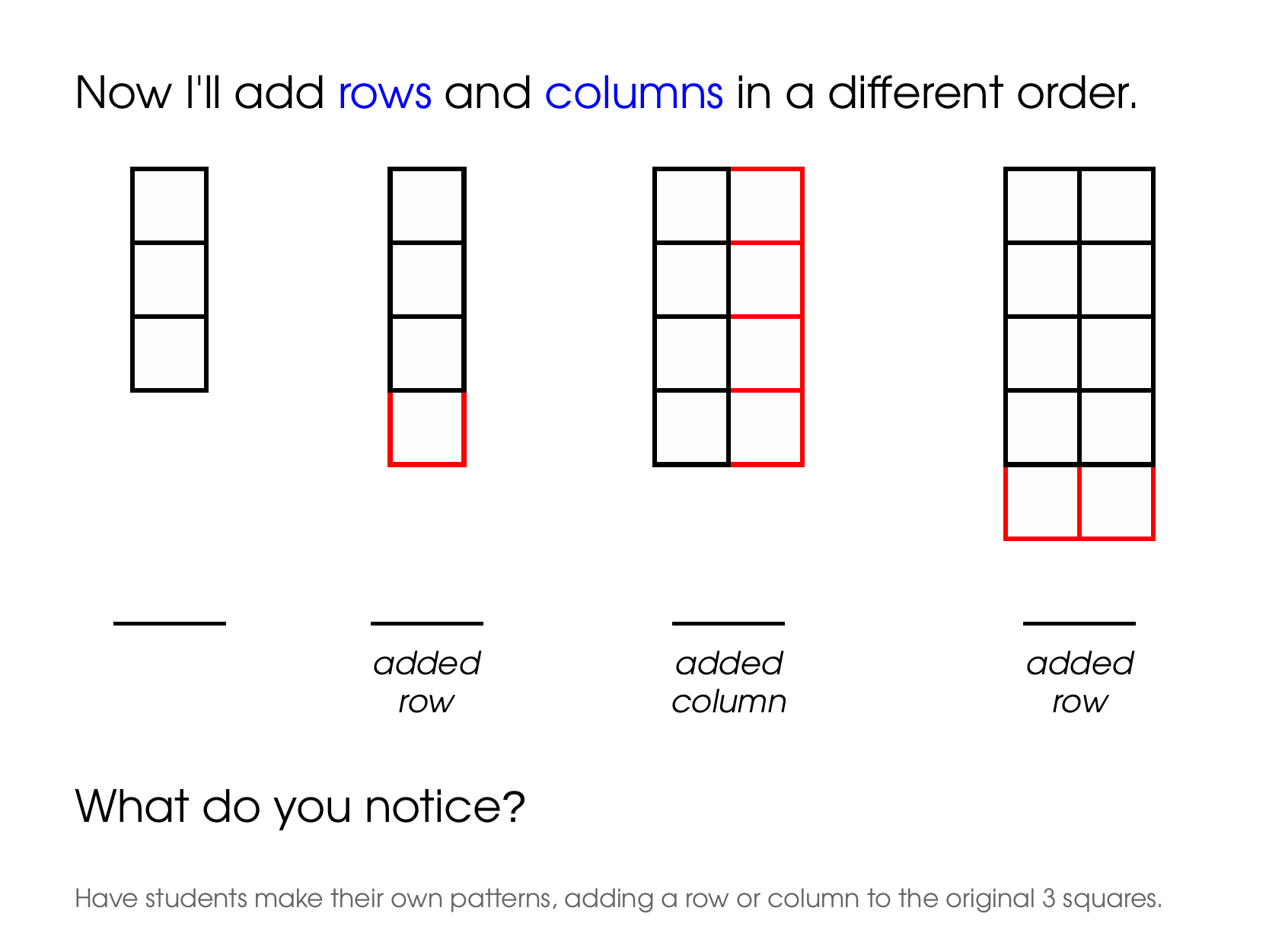

Now I'll add rows and columns in a different order.

added row

added column

added row
What do you notice?
Have students make their own patterns, adding a row or column to the original 3 squares.